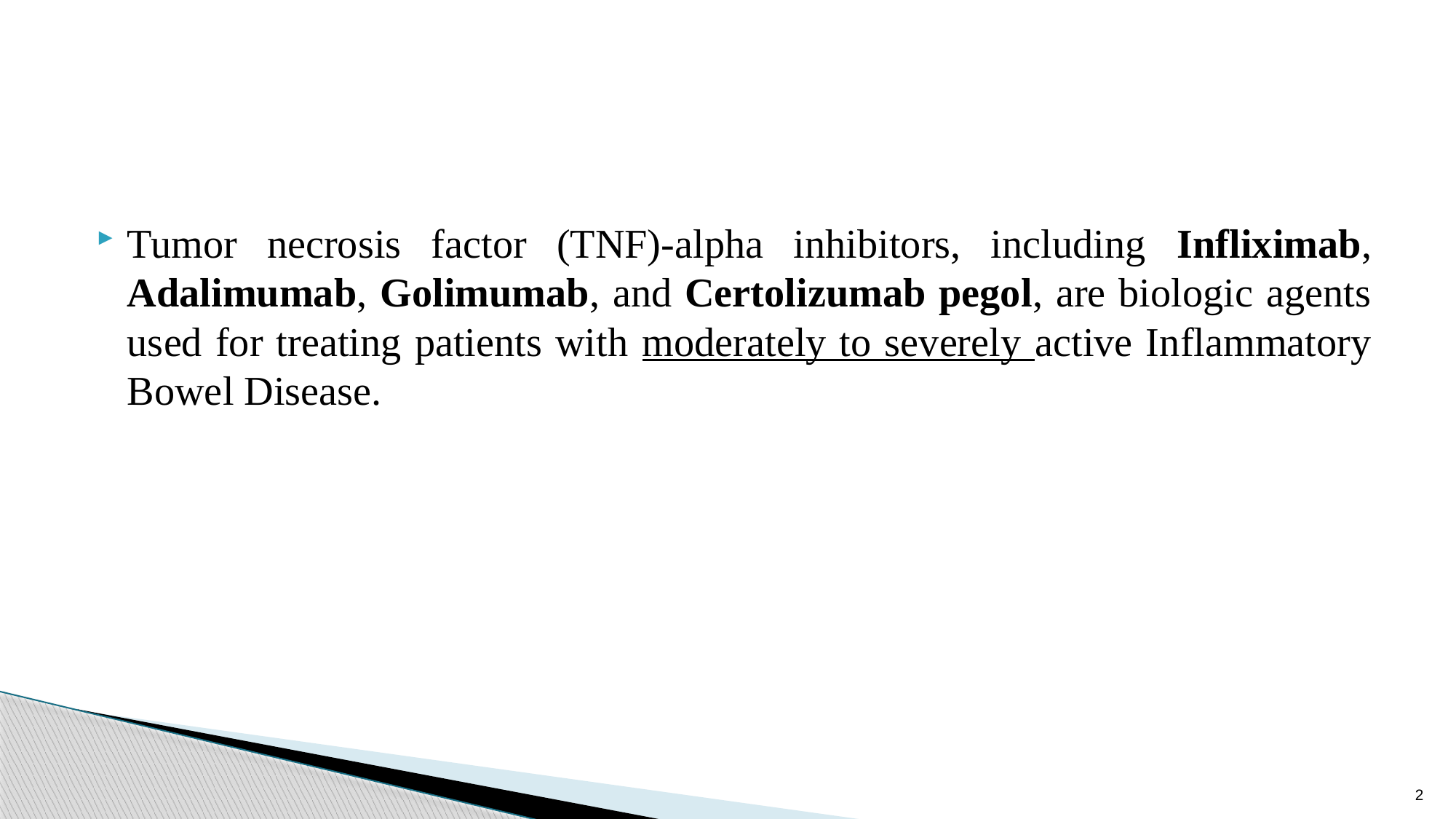

Tumor necrosis factor (TNF)-alpha inhibitors, including Infliximab, Adalimumab, Golimumab, and Certolizumab pegol, are biologic agents used for treating patients with moderately to severely active Inflammatory Bowel Disease.
2